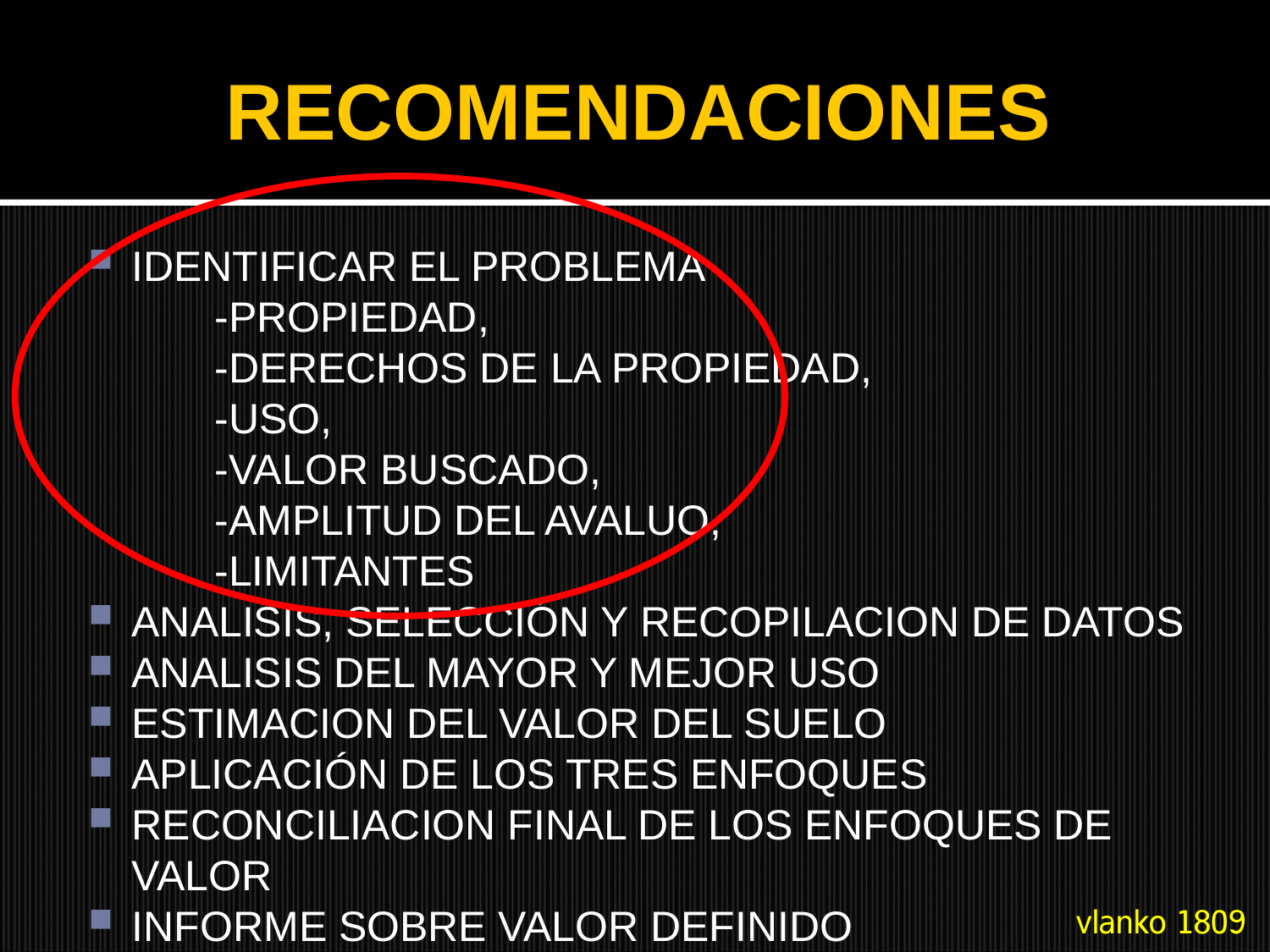

# RECOMENDACIONES

IDENTIFICAR EL PROBLEMA
	-PROPIEDAD,
	-DERECHOS DE LA PROPIEDAD,
	-USO,
	-VALOR BUSCADO,
	-AMPLITUD DEL AVALUO,
	-LIMITANTES
ANALISIS, SELECCIÓN Y RECOPILACION DE DATOS
ANALISIS DEL MAYOR Y MEJOR USO
ESTIMACION DEL VALOR DEL SUELO
APLICACIÓN DE LOS TRES ENFOQUES
RECONCILIACION FINAL DE LOS ENFOQUES DE VALOR
INFORME SOBRE VALOR DEFINIDO

vlanko 1809